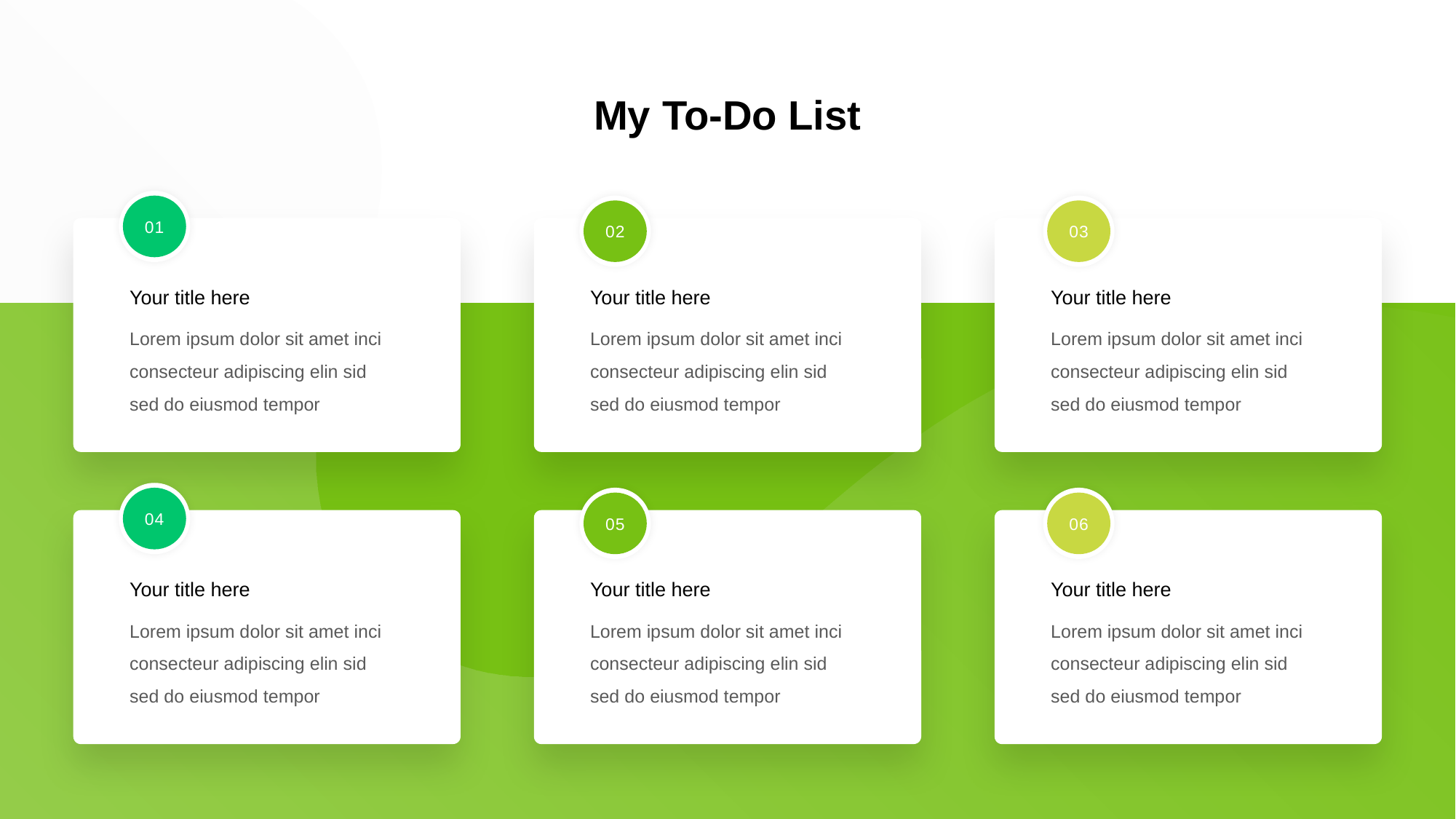

My To-Do List

01

02

03

Your title here
Your title here
Your title here
Lorem ipsum dolor sit amet inci consecteur adipiscing elin sid sed do eiusmod tempor
Lorem ipsum dolor sit amet inci consecteur adipiscing elin sid sed do eiusmod tempor
Lorem ipsum dolor sit amet inci consecteur adipiscing elin sid sed do eiusmod tempor

04

05

06

Your title here
Your title here
Your title here
Lorem ipsum dolor sit amet inci consecteur adipiscing elin sid sed do eiusmod tempor
Lorem ipsum dolor sit amet inci consecteur adipiscing elin sid sed do eiusmod tempor
Lorem ipsum dolor sit amet inci consecteur adipiscing elin sid sed do eiusmod tempor